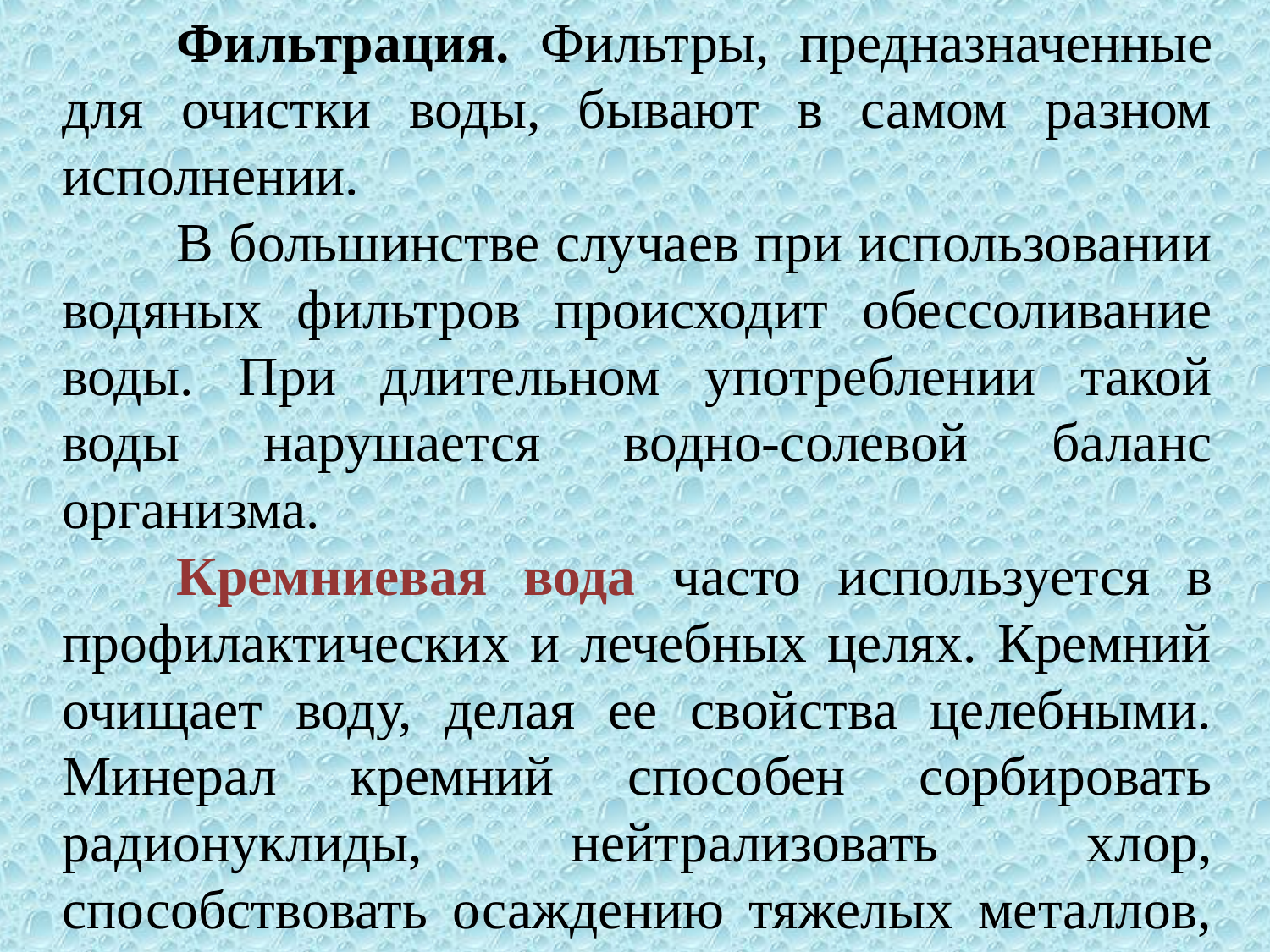

Фильтрация. Фильтры, предназначенные для очистки воды, бывают в самом разном исполнении.
	В большинстве случаев при использовании водяных фильтров происходит обессоливание воды. При длительном употреблении такой воды нарушается водно-солевой баланс организма.
	Кремниевая вода часто используется в профилактических и лечебных целях. Кремний очищает воду, делая ее свойства целебными. Минерал кремний способен сорбировать радионуклиды, нейтрализовать хлор, способствовать осаждению тяжелых металлов, подавлять бактерии.

#